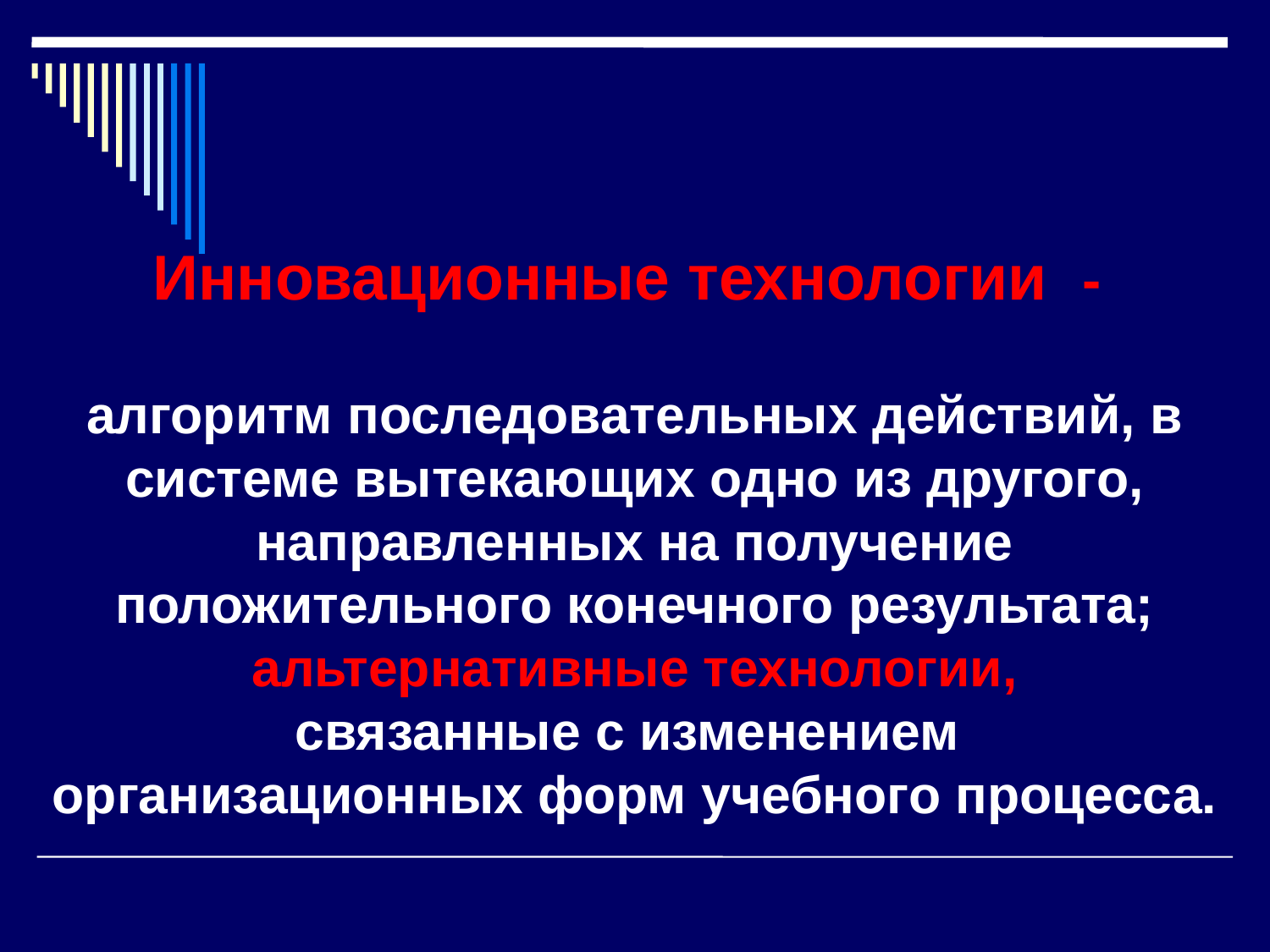

# Инновационные технологии  - алгоритм последовательных действий, в системе вытекающих одно из другого, направленных на получение положительного конечного результата; альтернативные технологии, связанные с изменением организационных форм учебного процесса.